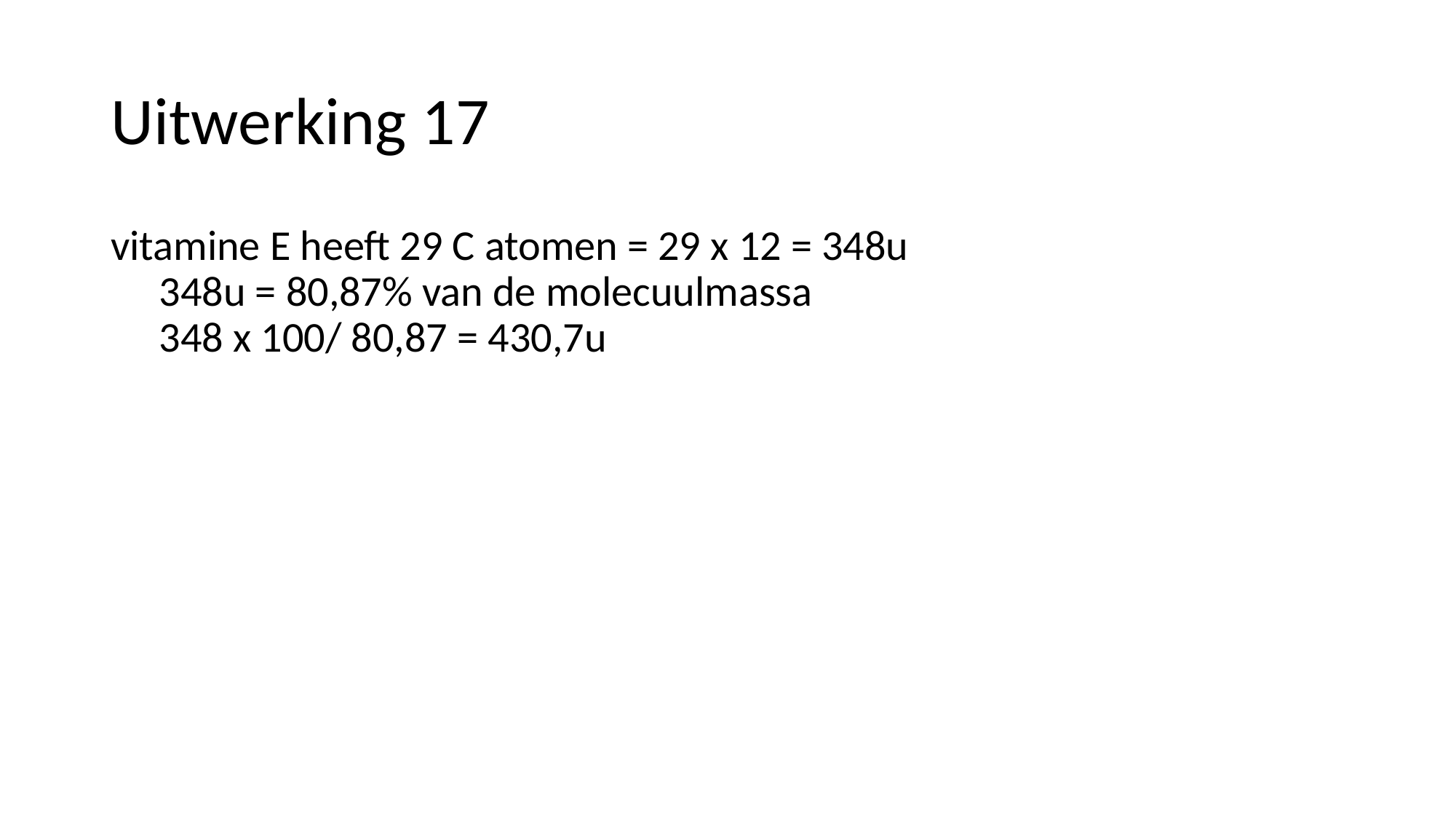

# Uitwerking 17
vitamine E heeft 29 C atomen = 29 x 12 = 348u
     348u = 80,87% van de molecuulmassa
     348 x 100/ 80,87 = 430,7u